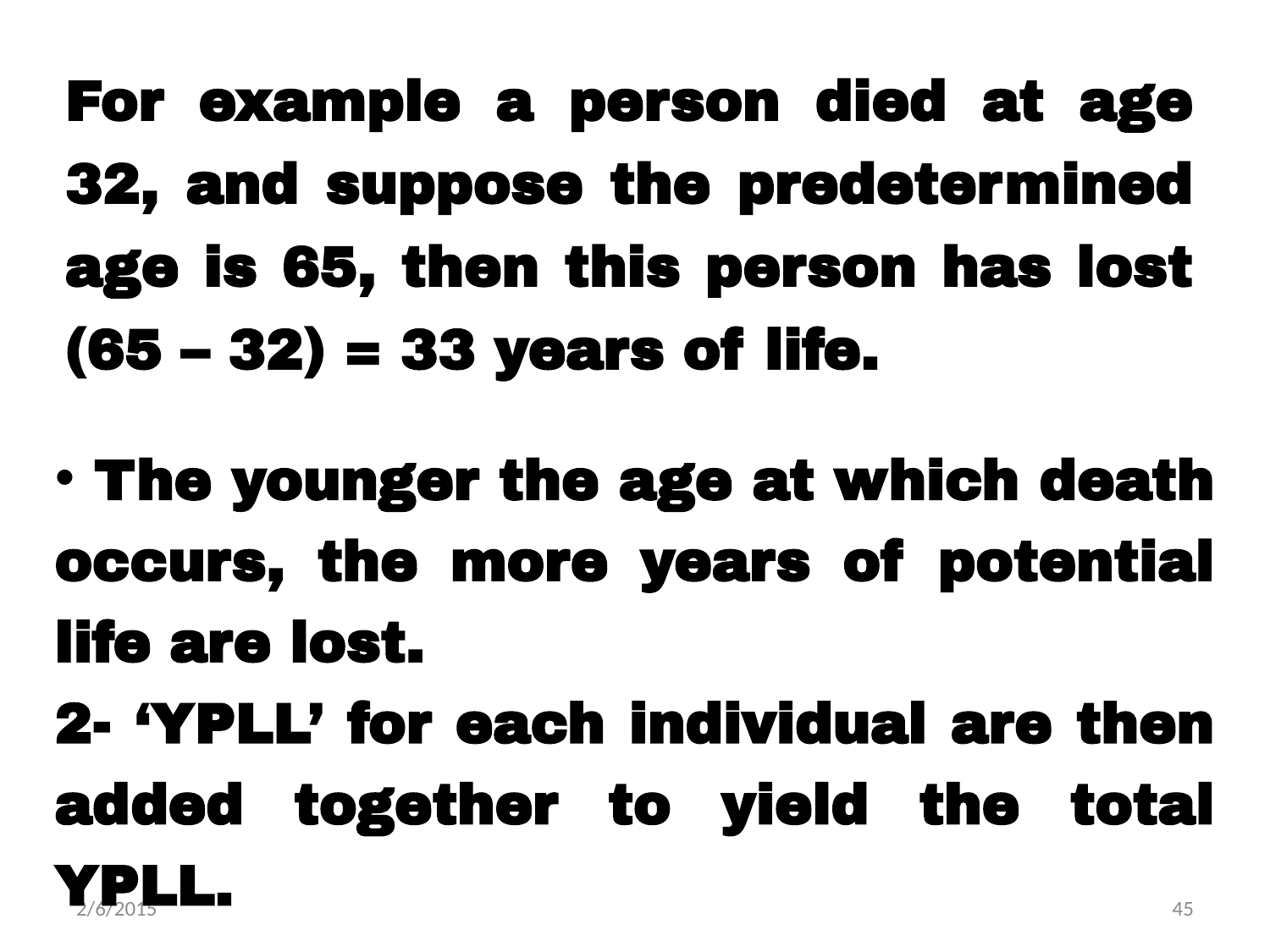

For example a person died at age 32, and suppose the predetermined age is 65, then this person has lost (65 – 32) = 33 years of life.
 The younger the age at which death occurs, the more years of potential life are lost.
2- ‘YPLL’ for each individual are then added together to yield the total YPLL.
2/6/2015
45